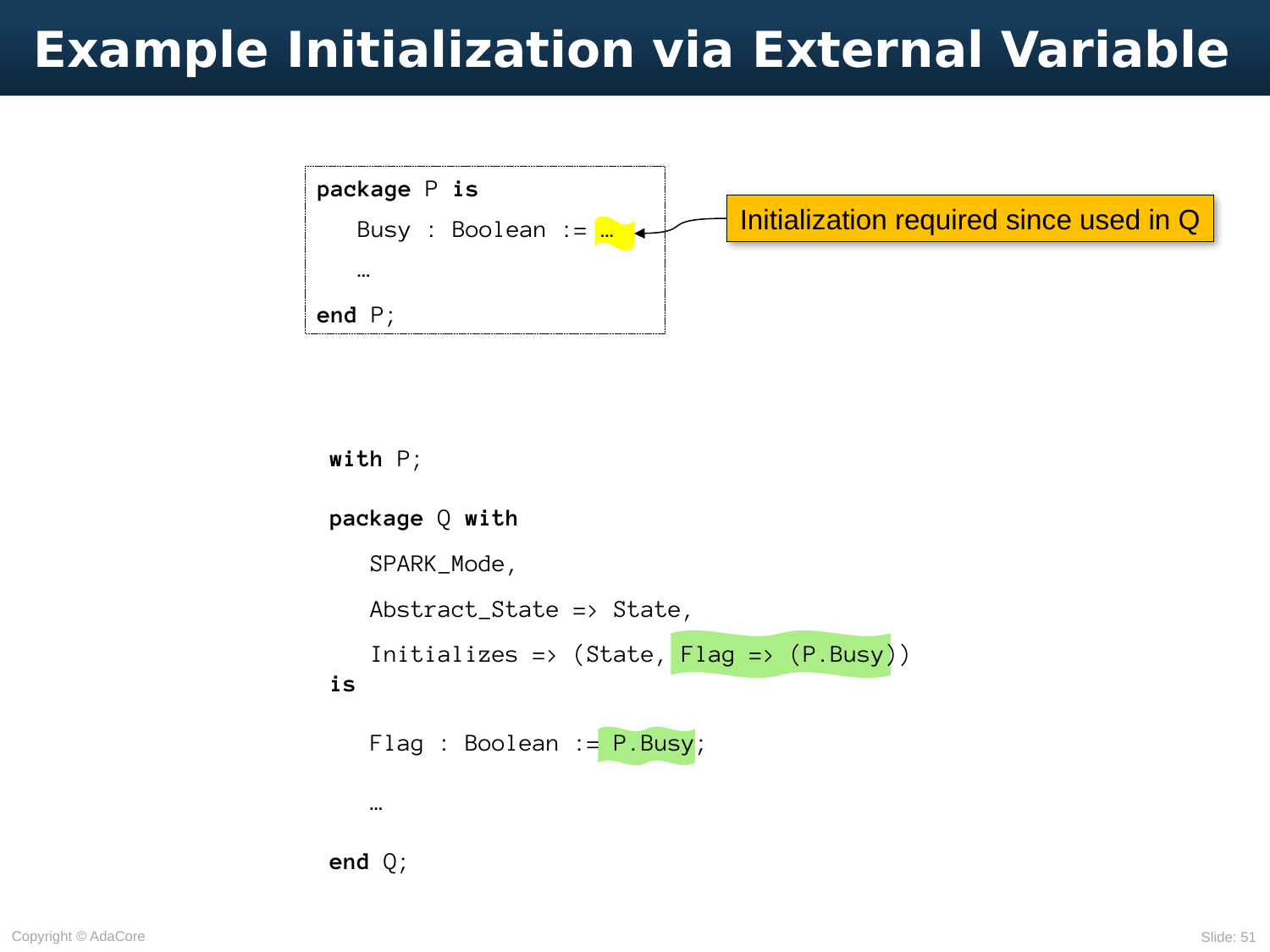

# Example Initialization via External Variable
package P is
   Busy : Boolean := …
   …
end P;
Initialization required since used in Q

with P;

package Q with
   SPARK_Mode,
   Abstract_State => State,
   Initializes => (State, Flag => (P.Busy))
is

   Flag : Boolean := P.Busy;

   …

end Q;